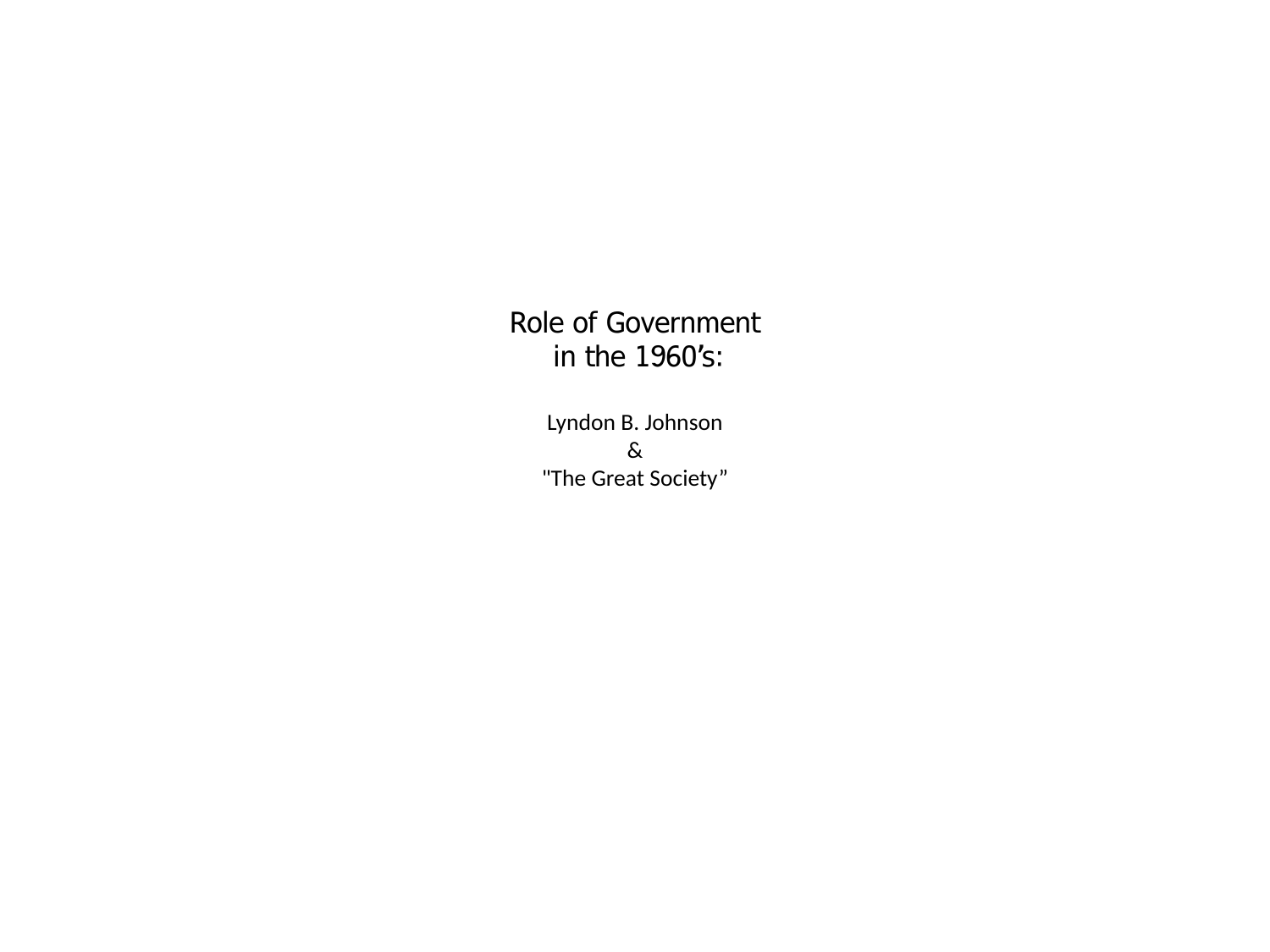

# Role of Government in the 1960’s: Lyndon B. Johnson & "The Great Society”